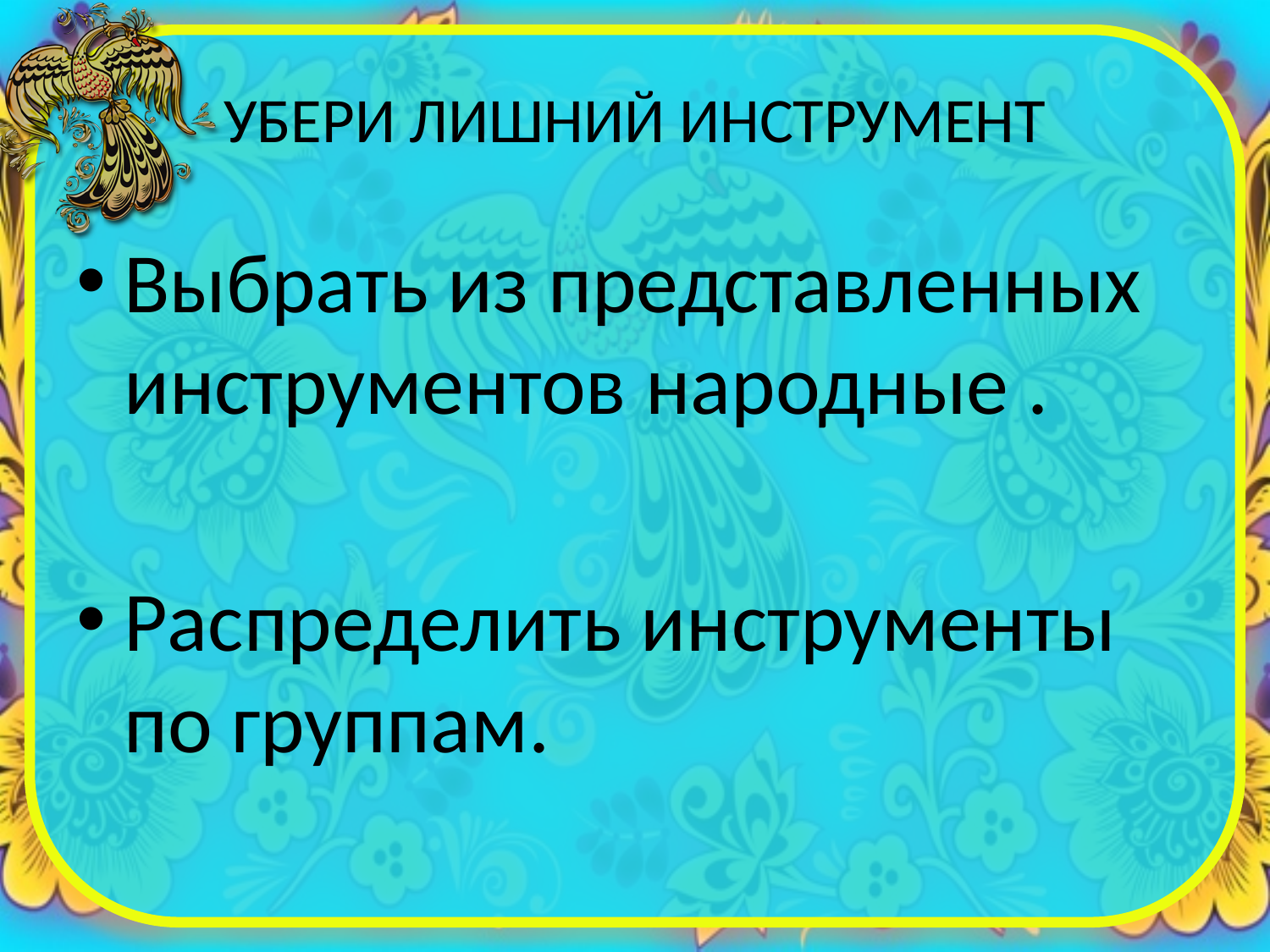

# УБЕРИ ЛИШНИЙ ИНСТРУМЕНТ
Выбрать из представленных инструментов народные .

Распределить инструменты по группам.